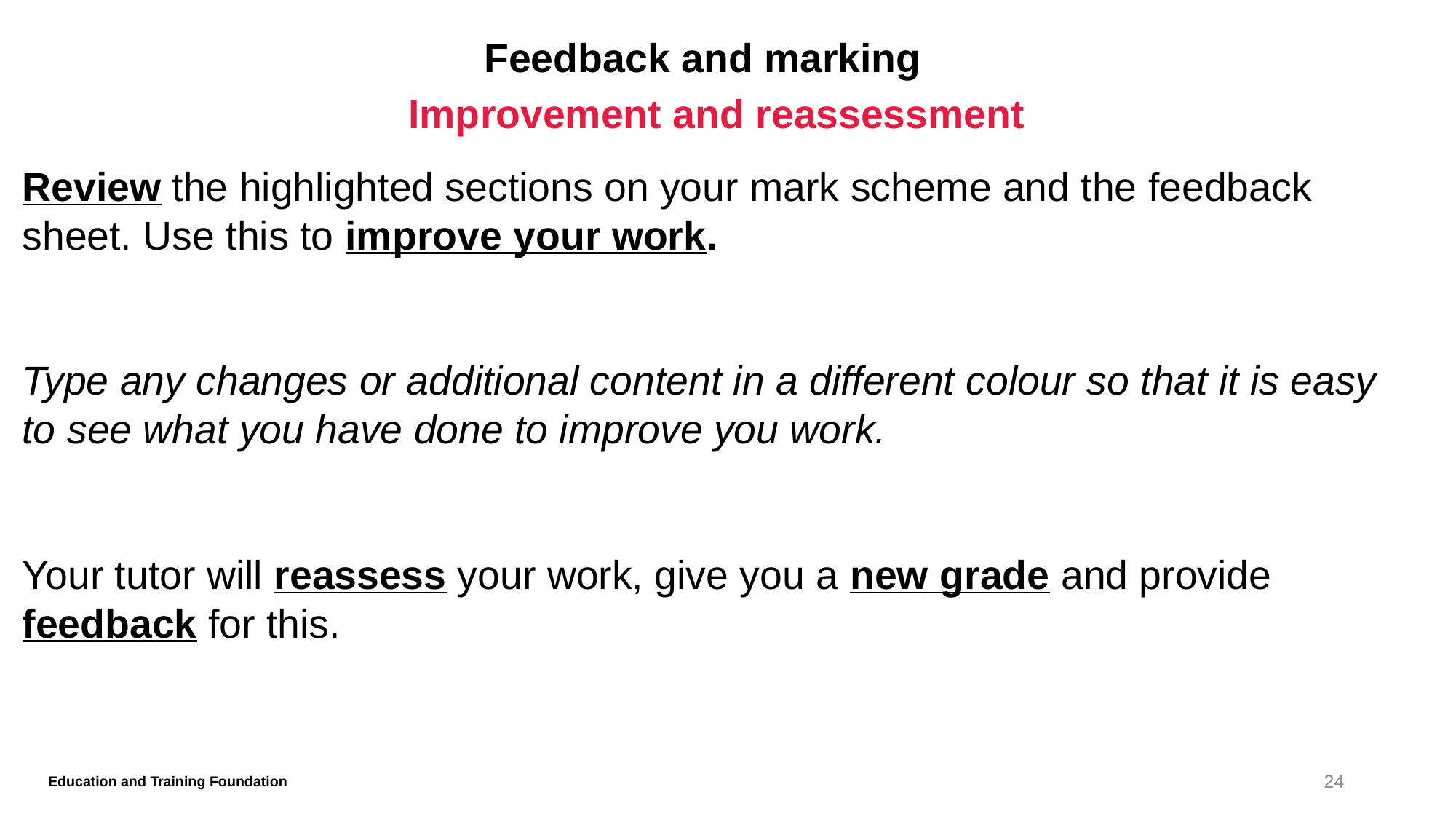

# Feedback and marking
Improvement and reassessment
Review the highlighted sections on your mark scheme and the feedback sheet. Use this to improve your work.

Type any changes or additional content in a different colour so that it is easy to see what you have done to improve you work.

Your tutor will reassess your work, give you a new grade and provide feedback for this.
24
Education and Training Foundation